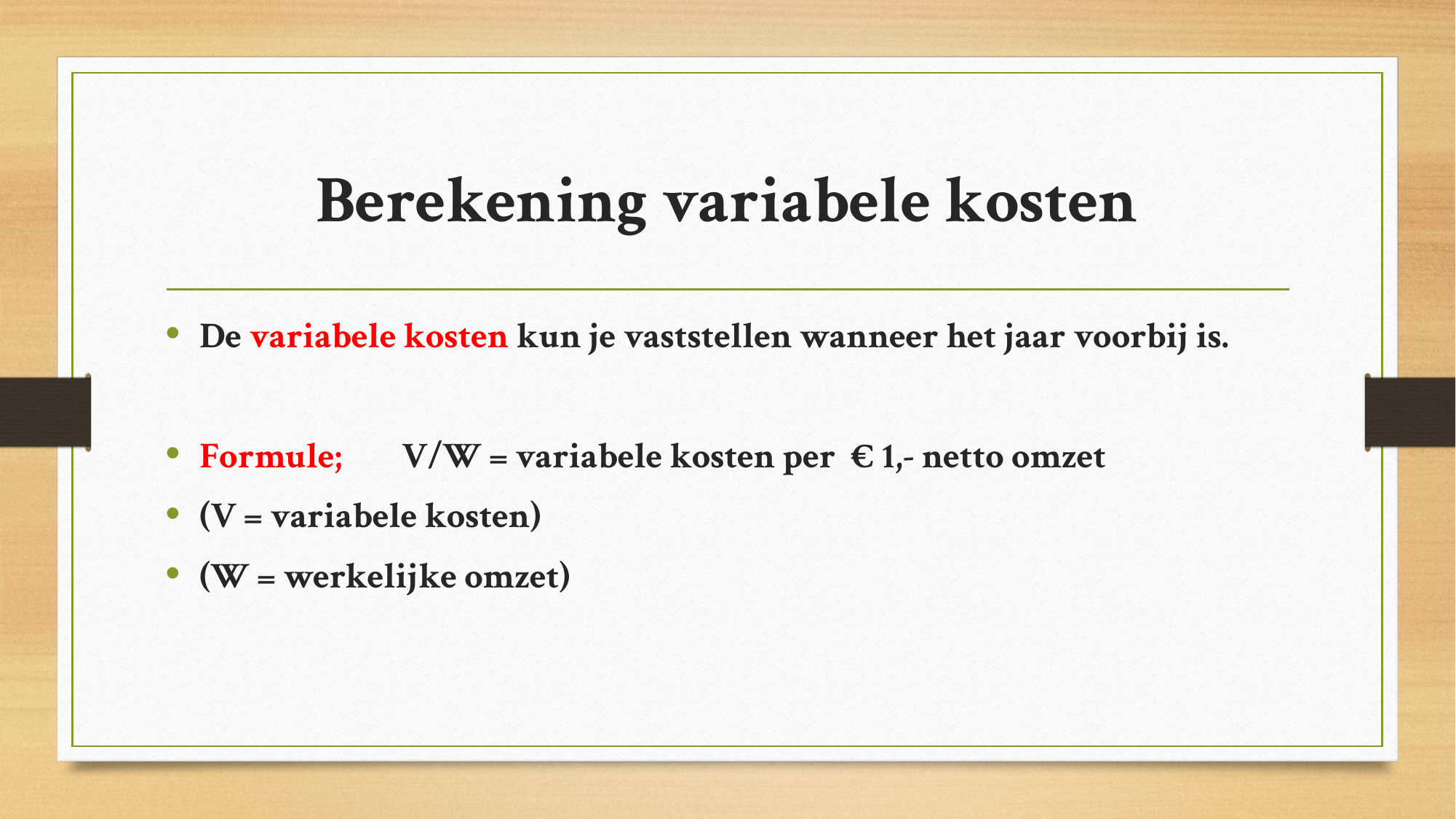

# Berekening variabele kosten
De variabele kosten kun je vaststellen wanneer het jaar voorbij is.

Formule;        V/W = variabele kosten per  € 1,- netto omzet
(V = variabele kosten)
(W = werkelijke omzet)